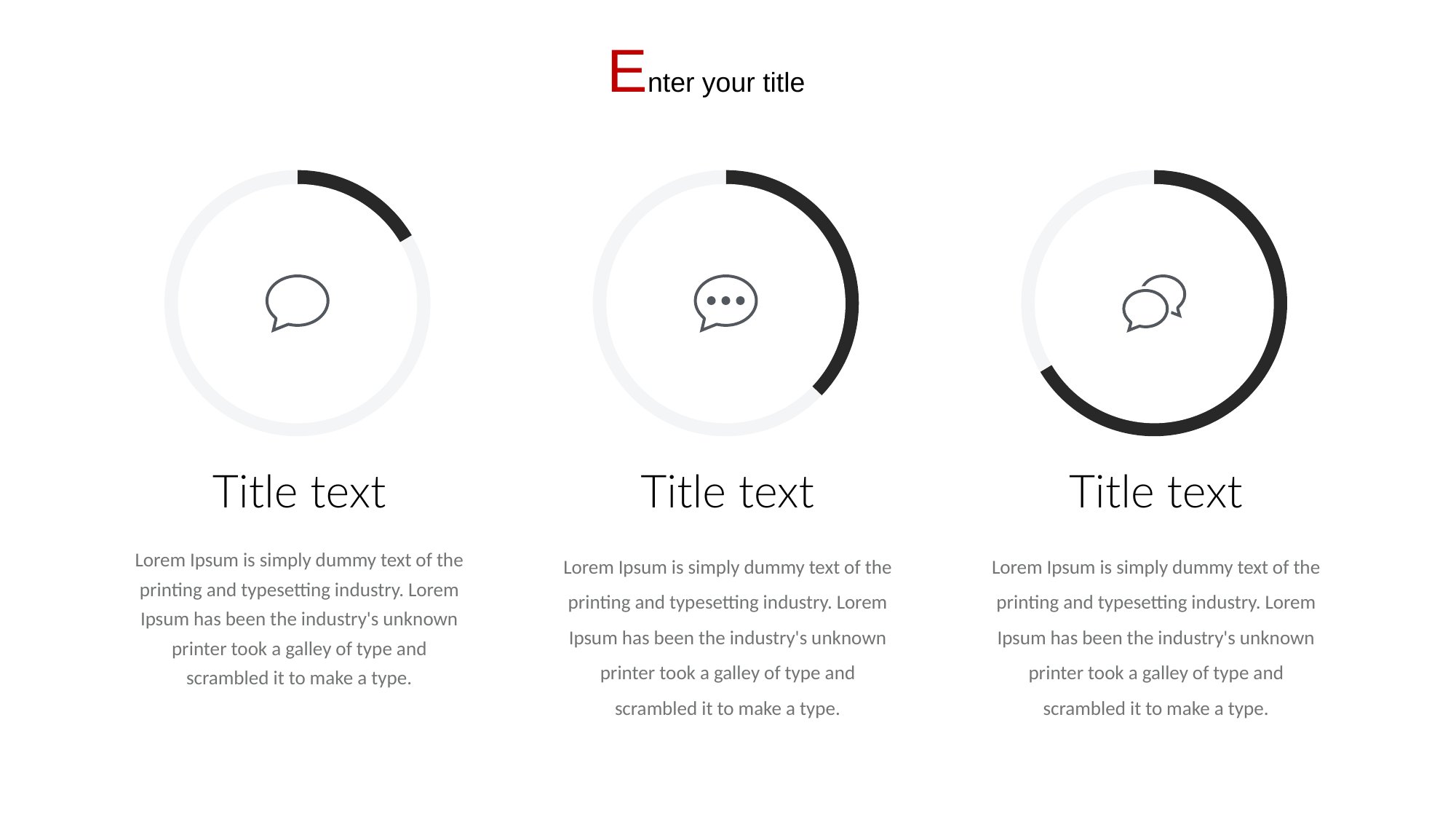

Enter your title

### Chart

| Category | Region 1 |
|---|---|
| April | 15.0 |
| May | 76.0 |

### Chart

| Category | Region 1 |
|---|---|
| April | 45.0 |
| May | 76.0 |

### Chart

| Category | Region 1 |
|---|---|
| April | 150.0 |
| May | 76.0 |

Title text
Title text
Title text
Lorem Ipsum is simply dummy text of the printing and typesetting industry. Lorem Ipsum has been the industry's unknown printer took a galley of type and scrambled it to make a type.
Lorem Ipsum is simply dummy text of the printing and typesetting industry. Lorem Ipsum has been the industry's unknown printer took a galley of type and scrambled it to make a type.
Lorem Ipsum is simply dummy text of the printing and typesetting industry. Lorem Ipsum has been the industry's unknown printer took a galley of type and scrambled it to make a type.